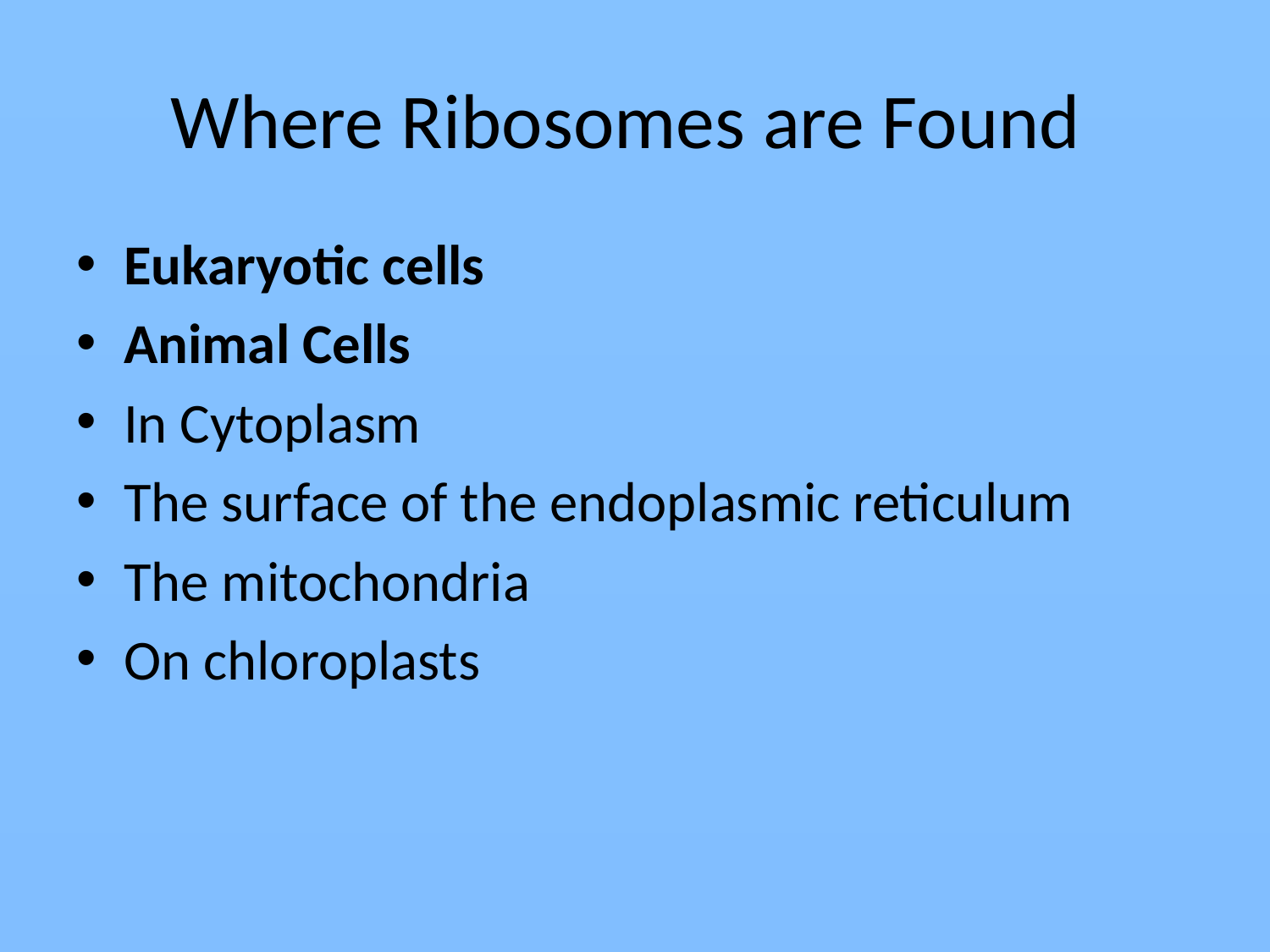

# Where Ribosomes are Found
Eukaryotic cells
Animal Cells
In Cytoplasm
The surface of the endoplasmic reticulum
The mitochondria
On chloroplasts